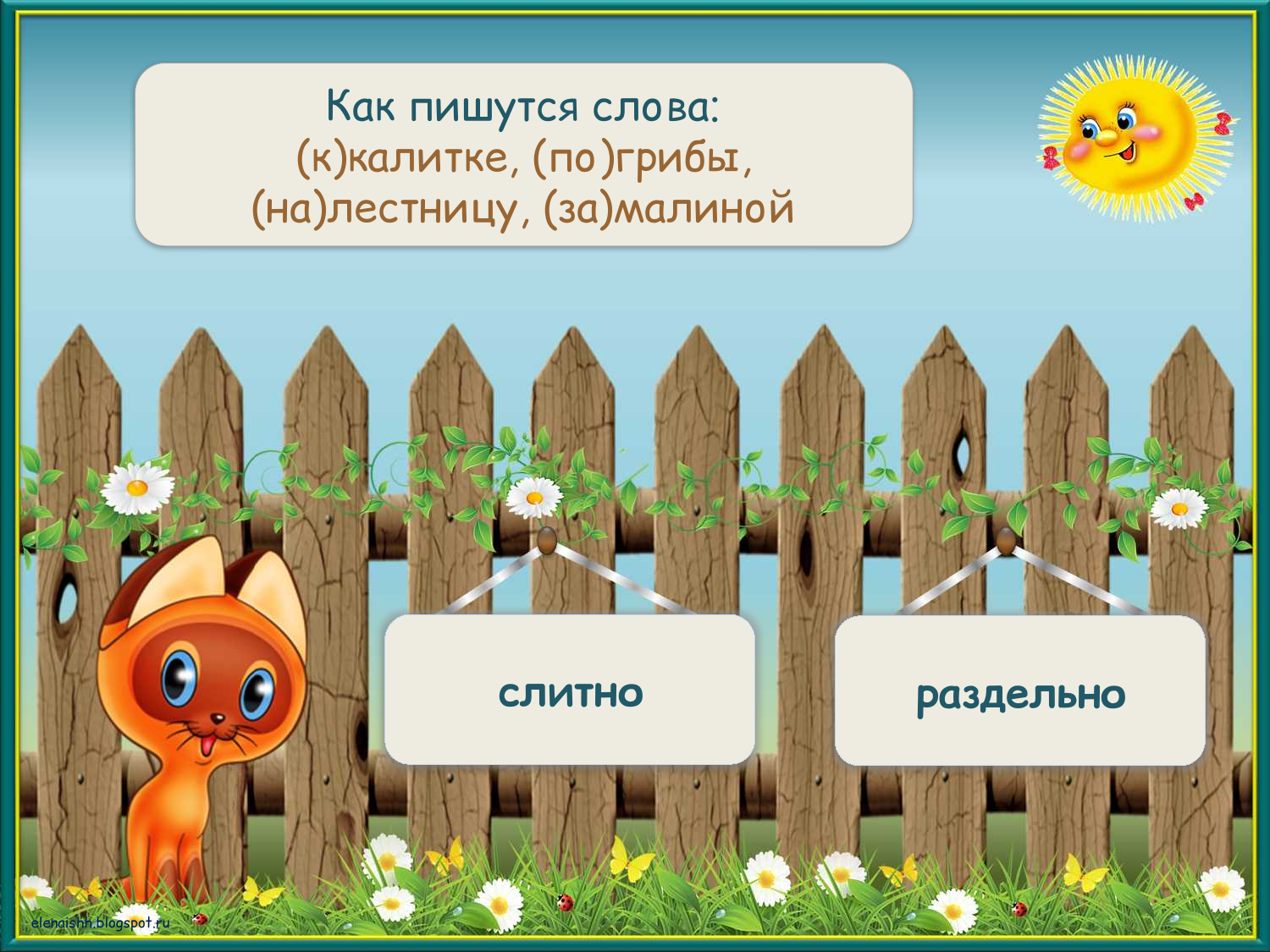

Как пишутся слова:
 (к)калитке, (по)грибы,
(на)лестницу, (за)малиной
слитно
раздельно